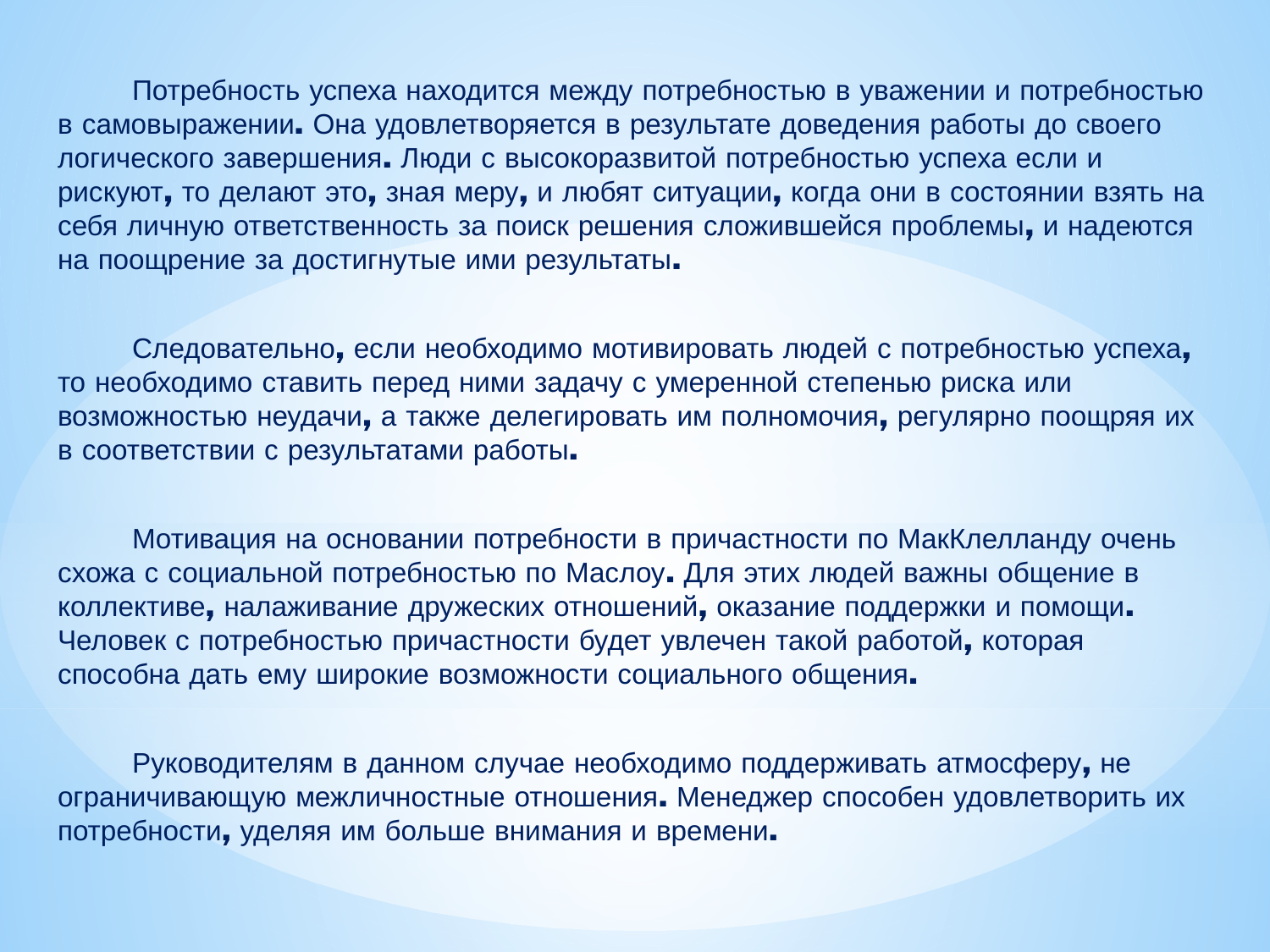

Потребность успеха находится между потребностью в уважении и потребностью в самовыражении. Она удовлетворяется в результате доведения работы до своего логического завершения. Люди с высокоразвитой потребностью успеха если и рискуют, то делают это, зная меру, и любят ситуации, когда они в состоянии взять на себя личную ответственность за поиск решения сложившейся проблемы, и надеются на поощрение за достигнутые ими результаты.

        Следовательно, если необходимо мотивировать людей с потребностью успеха, то необходимо ставить перед ними задачу с умеренной степенью риска или возможностью неудачи, а также делегировать им полномочия, регулярно поощряя их в соответствии с результатами работы.

        Мотивация на основании потребности в причастности по МакКлелланду очень схожа с социальной потребностью по Маслоу. Для этих людей важны общение в коллективе, налаживание дружеских отношений, оказание поддержки и помощи. Человек с потребностью причастности будет увлечен такой работой, которая способна дать ему широкие возможности социального общения.

        Руководителям в данном случае необходимо поддерживать атмосферу, не ограничивающую межличностные отношения. Менеджер способен удовлетворить их потребности, уделяя им больше внимания и времени.